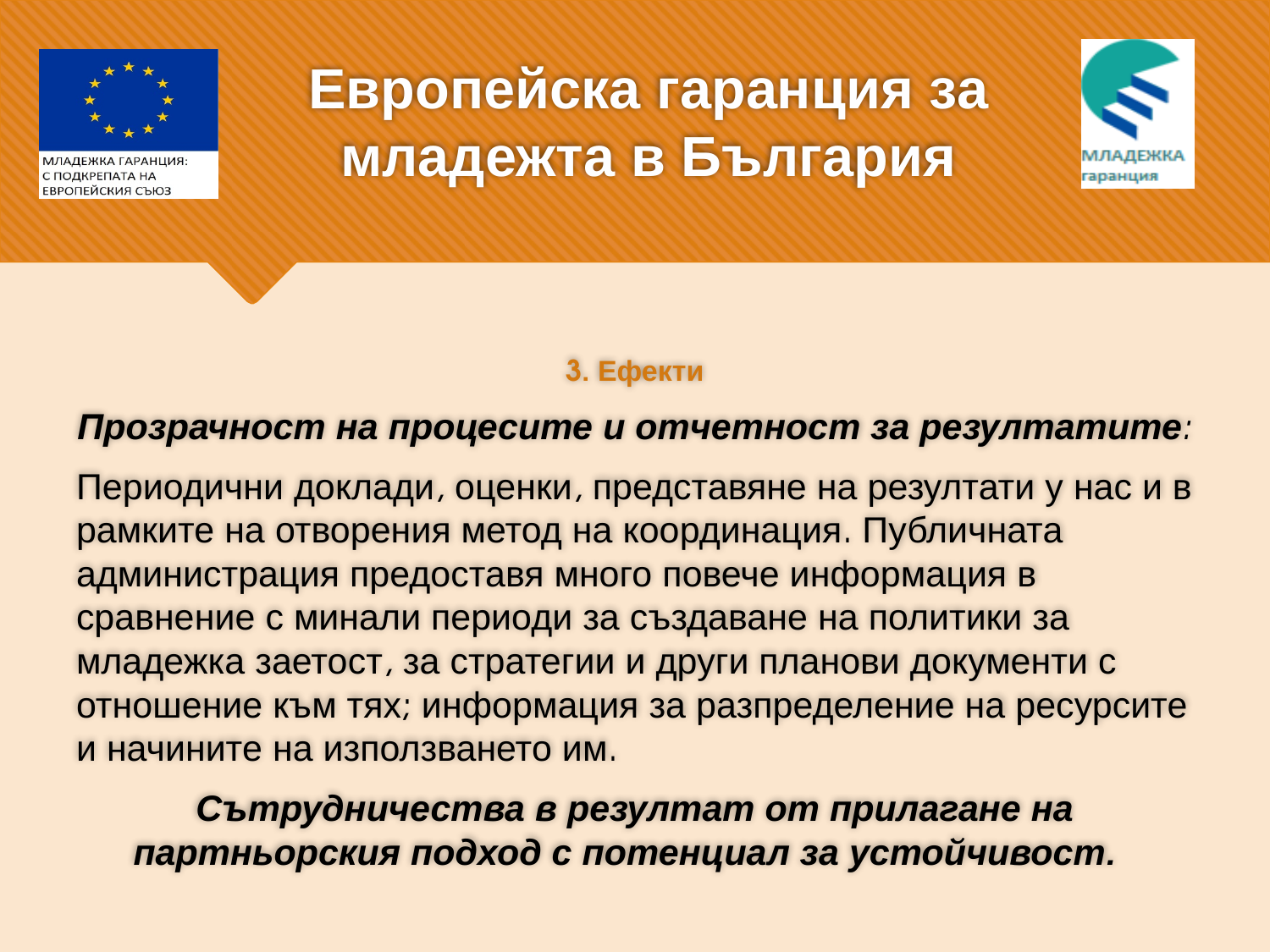

# Европейска гаранция за младежта в България
3. Ефекти
Прозрачност на процесите и отчетност за резултатите:
Периодични доклади, оценки, представяне на резултати у нас и в рамките на отворения метод на координация. Публичната администрация предоставя много повече информация в сравнение с минали периоди за създаване на политики за младежка заетост, за стратегии и други планови документи с отношение към тях; информация за разпределение на ресурсите и начините на използването им.
Сътрудничества в резултат от прилагане на партньорския подход с потенциал за устойчивост.